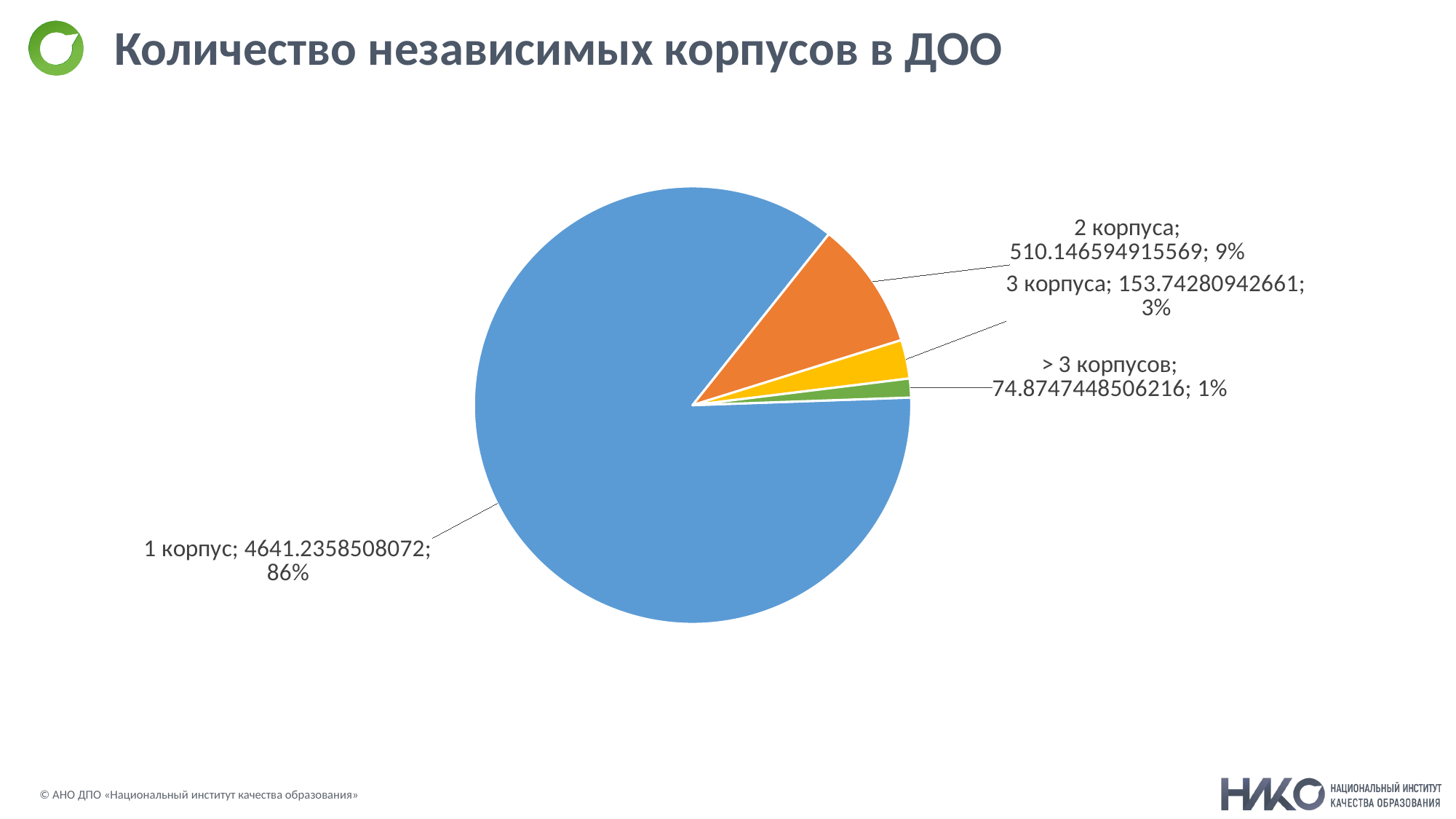

# Количество независимых корпусов в ДОО

### Chart

| Category |  |
|---|---|
| 1 корпус | 4641.2358508072 |
| 2 корпуса | 510.14659491556876 |
| 3 корпуса | 153.74280942660977 |
| > 3 корпусов | 74.87474485062164 |